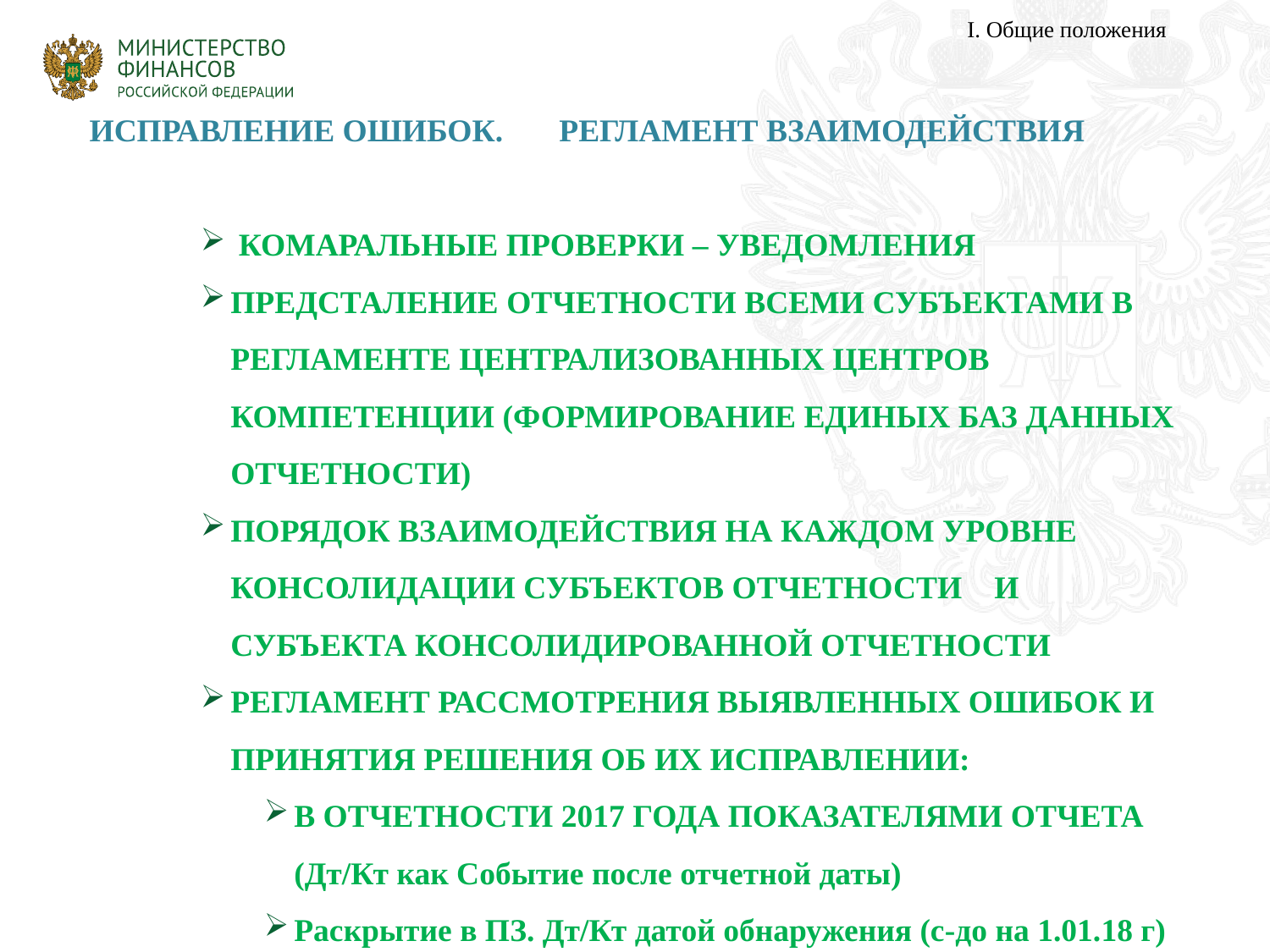

I. Общие положения
# ИСПРАВЛЕНИЕ ОШИБОК.       РЕГЛАМЕНТ ВЗАИМОДЕЙСТВИЯ
 КОМАРАЛЬНЫЕ ПРОВЕРКИ – УВЕДОМЛЕНИЯ
ПРЕДСТАЛЕНИЕ ОТЧЕТНОСТИ ВСЕМИ СУБЪЕКТАМИ В РЕГЛАМЕНТЕ ЦЕНТРАЛИЗОВАННЫХ ЦЕНТРОВ КОМПЕТЕНЦИИ (ФОРМИРОВАНИЕ ЕДИНЫХ БАЗ ДАННЫХ ОТЧЕТНОСТИ)
ПОРЯДОК ВЗАИМОДЕЙСТВИЯ НА КАЖДОМ УРОВНЕ КОНСОЛИДАЦИИ СУБЪЕКТОВ ОТЧЕТНОСТИ    И      СУБЪЕКТА КОНСОЛИДИРОВАННОЙ ОТЧЕТНОСТИ
РЕГЛАМЕНТ РАССМОТРЕНИЯ ВЫЯВЛЕННЫХ ОШИБОК И ПРИНЯТИЯ РЕШЕНИЯ ОБ ИХ ИСПРАВЛЕНИИ:
В ОТЧЕТНОСТИ 2017 ГОДА ПОКАЗАТЕЛЯМИ ОТЧЕТА (Дт/Кт как Событие после отчетной даты)
Раскрытие в ПЗ. Дт/Кт датой обнаружения (с-до на 1.01.18 г)